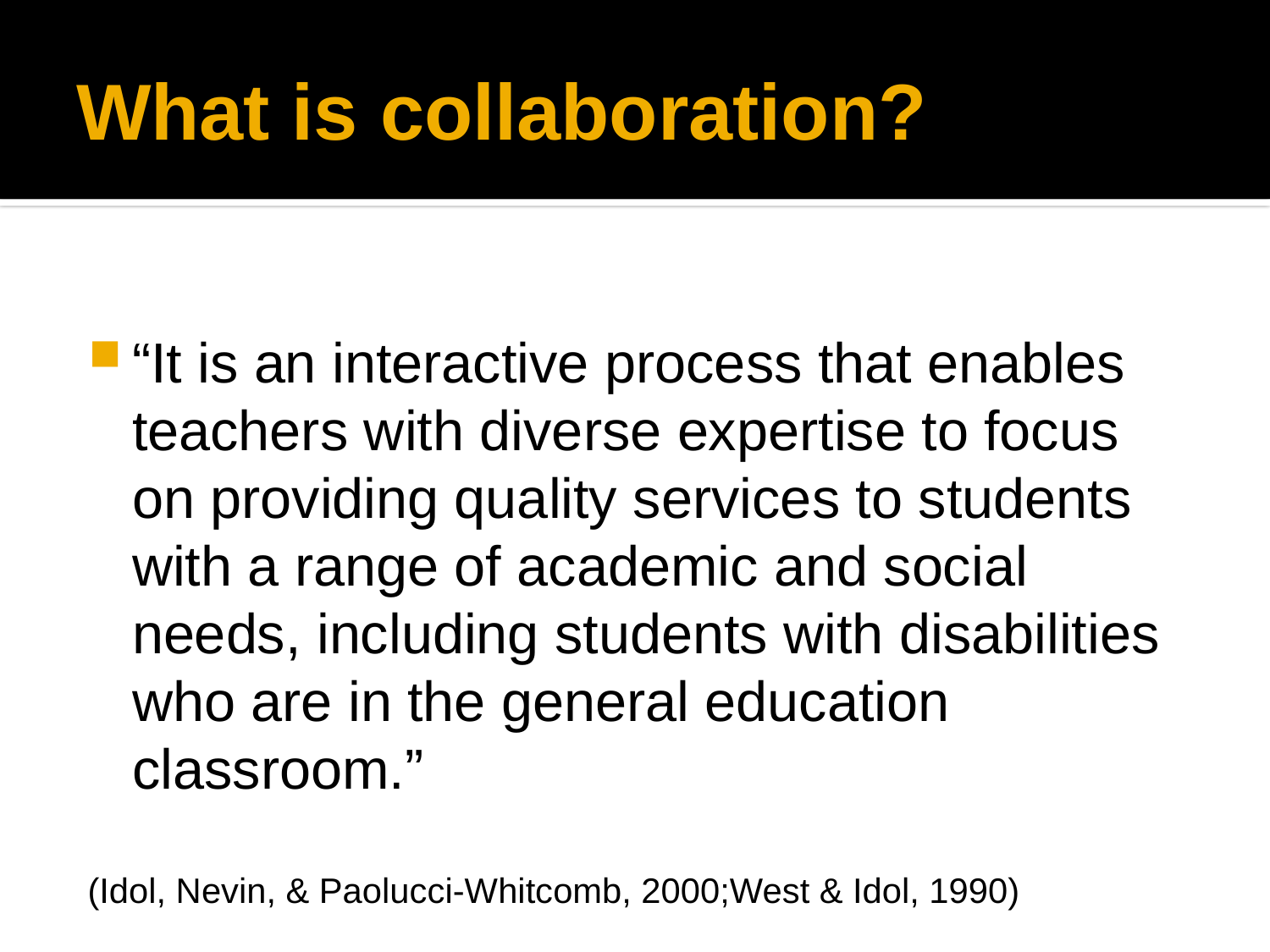

# What is collaboration?

“It is an interactive process that enables teachers with diverse expertise to focus on providing quality services to students with a range of academic and social needs, including students with disabilities who are in the general education classroom.”

(Idol, Nevin, & Paolucci-Whitcomb, 2000;West & Idol, 1990)